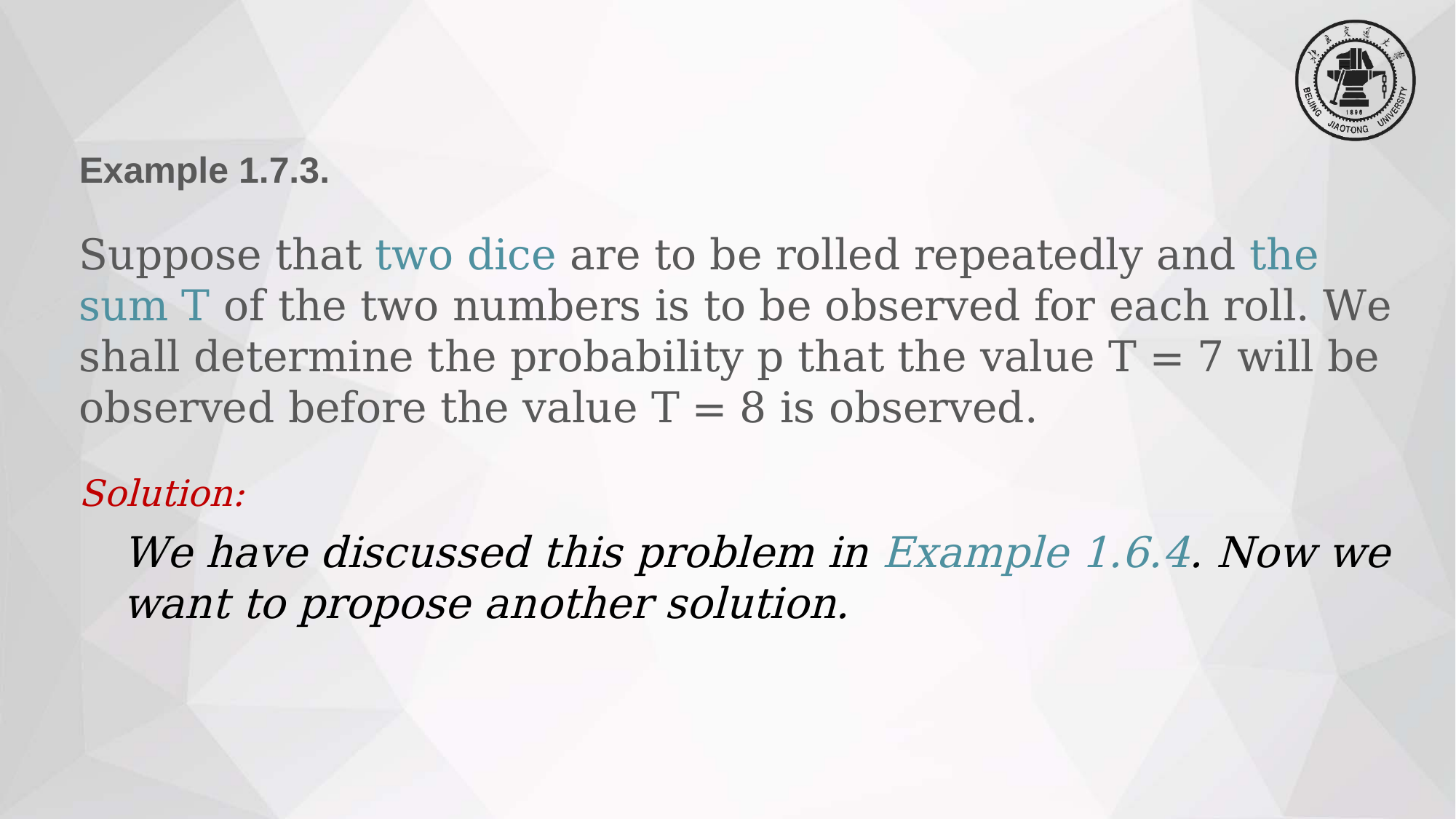

Example 1.7.3.
Suppose that two dice are to be rolled repeatedly and the sum T of the two numbers is to be observed for each roll. We shall determine the probability p that the value T = 7 will be observed before the value T = 8 is observed.
Solution:
We have discussed this problem in Example 1.6.4. Now we want to propose another solution.